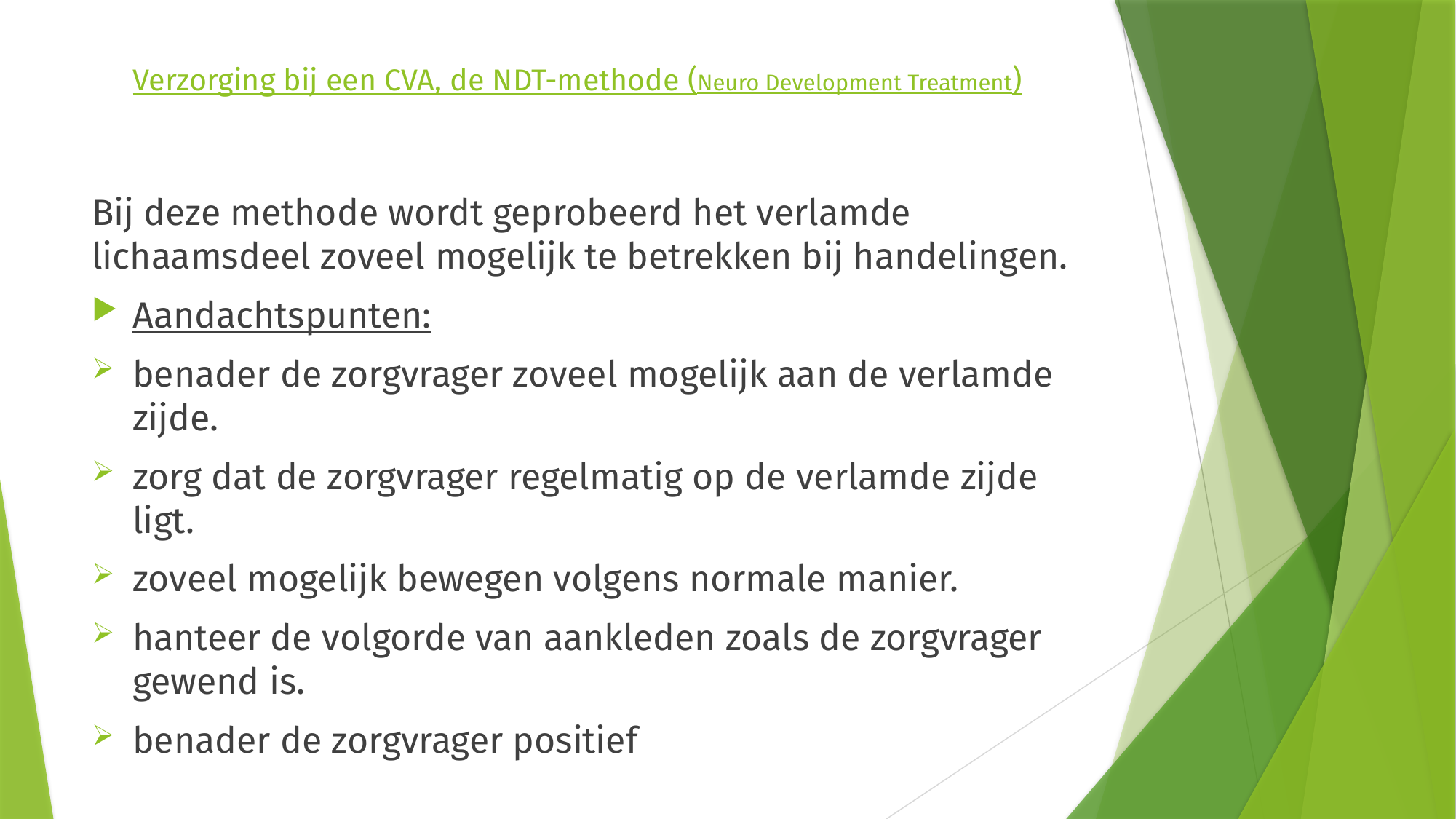

# Verzorging bij een CVA, de NDT-methode (Neuro Development Treatment)

Bij deze methode wordt geprobeerd het verlamde lichaamsdeel zoveel mogelijk te betrekken bij handelingen.
Aandachtspunten:
benader de zorgvrager zoveel mogelijk aan de verlamde zijde.
zorg dat de zorgvrager regelmatig op de verlamde zijde ligt.
zoveel mogelijk bewegen volgens normale manier.
hanteer de volgorde van aankleden zoals de zorgvrager gewend is.
benader de zorgvrager positief